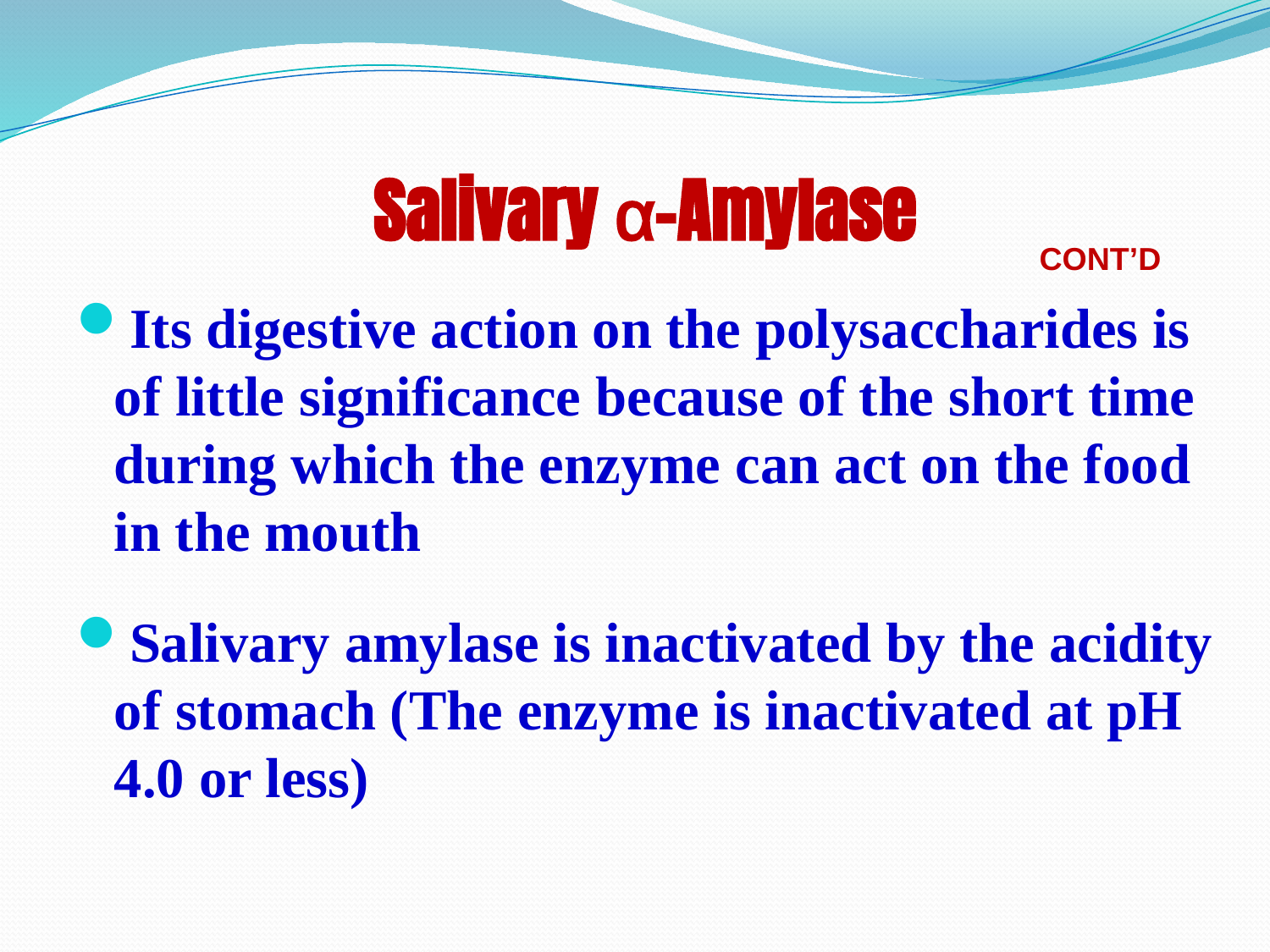

# Salivary α-Amylase
CONT’D
Its digestive action on the polysaccharides is of little significance because of the short time during which the enzyme can act on the food in the mouth
Salivary amylase is inactivated by the acidity of stomach (The enzyme is inactivated at pH 4.0 or less)